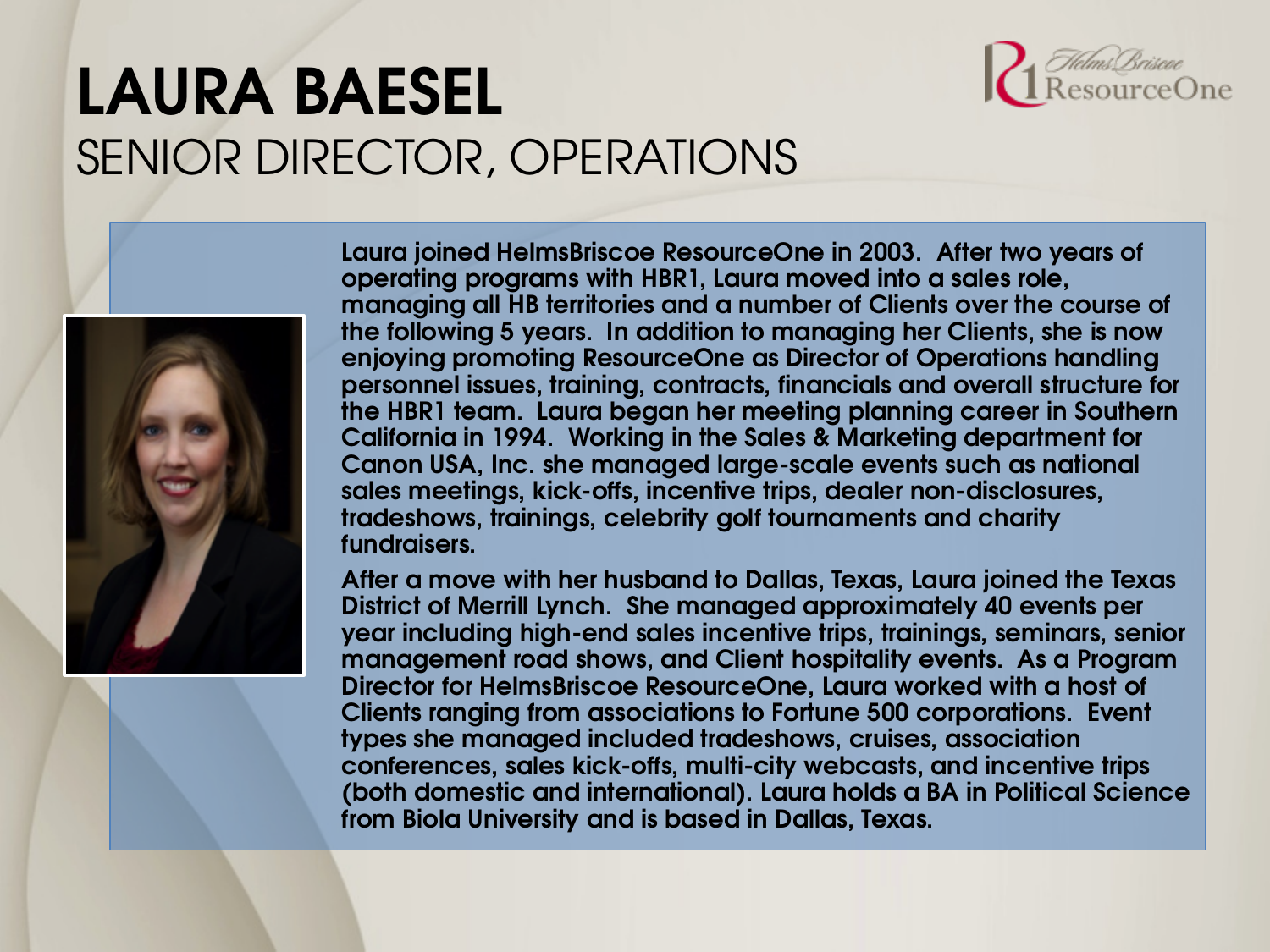

# Laura Baesel senior director, operations
Laura joined HelmsBriscoe ResourceOne in 2003.  After two years of operating programs with HBR1, Laura moved into a sales role, managing all HB territories and a number of Clients over the course of the following 5 years.  In addition to managing her Clients, she is now enjoying promoting ResourceOne as Director of Operations handling personnel issues, training, contracts, financials and overall structure for the HBR1 team.  Laura began her meeting planning career in Southern California in 1994.  Working in the Sales & Marketing department for Canon USA, Inc. she managed large-scale events such as national sales meetings, kick-offs, incentive trips, dealer non-disclosures, tradeshows, trainings, celebrity golf tournaments and charity fundraisers.
After a move with her husband to Dallas, Texas, Laura joined the Texas District of Merrill Lynch.  She managed approximately 40 events per year including high-end sales incentive trips, trainings, seminars, senior management road shows, and Client hospitality events.  As a Program Director for HelmsBriscoe ResourceOne, Laura worked with a host of Clients ranging from associations to Fortune 500 corporations.  Event types she managed included tradeshows, cruises, association conferences, sales kick-offs, multi-city webcasts, and incentive trips (both domestic and international). Laura holds a BA in Political Science from Biola University and is based in Dallas, Texas.